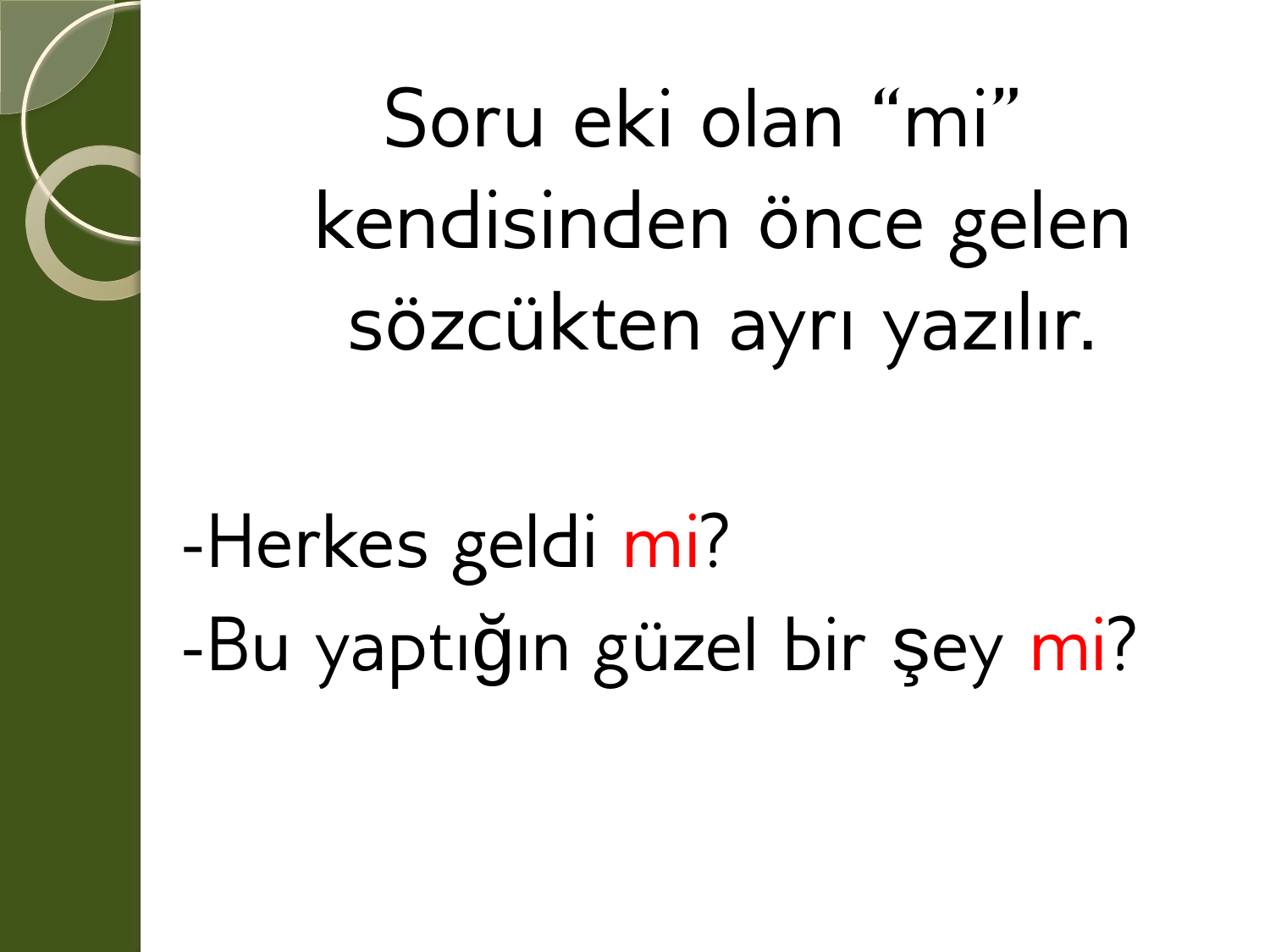

Soru eki olan “mi” kendisinden önce gelen sözcükten ayrı yazılır.

-Herkes geldi mi?
-Bu yaptığın güzel bir şey mi?